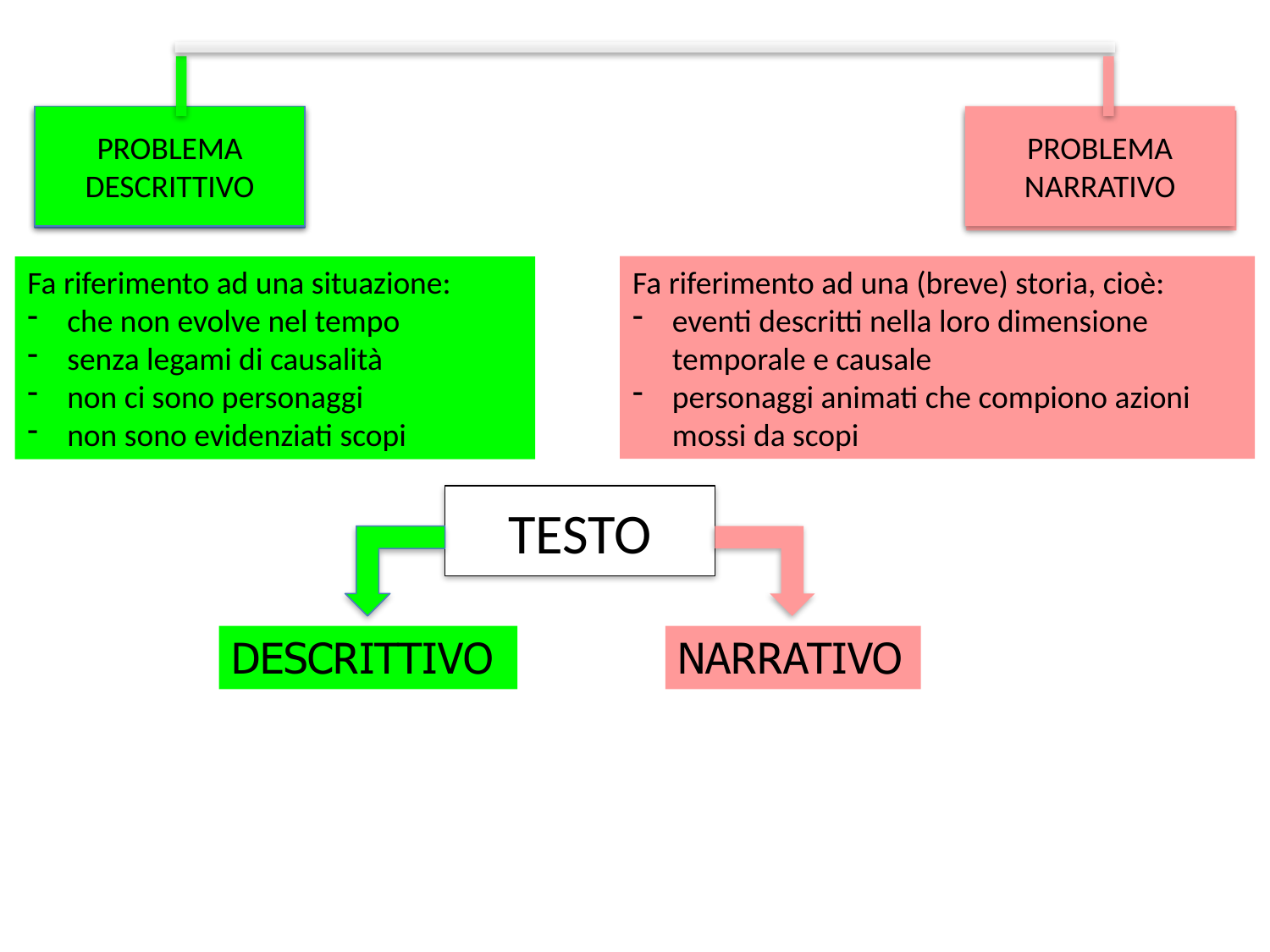

PROBLEMA
DESCRITTIVO
PROBLEMA
NARRATIVO
LISTA DI DATI
STORIA
Fa riferimento ad una (breve) storia, cioè:
eventi descritti nella loro dimensione temporale e causale
personaggi animati che compiono azioni mossi da scopi
Fa riferimento ad una situazione:
che non evolve nel tempo
senza legami di causalità
non ci sono personaggi
non sono evidenziati scopi
TESTO

DESCRITTIVO
NARRATIVO